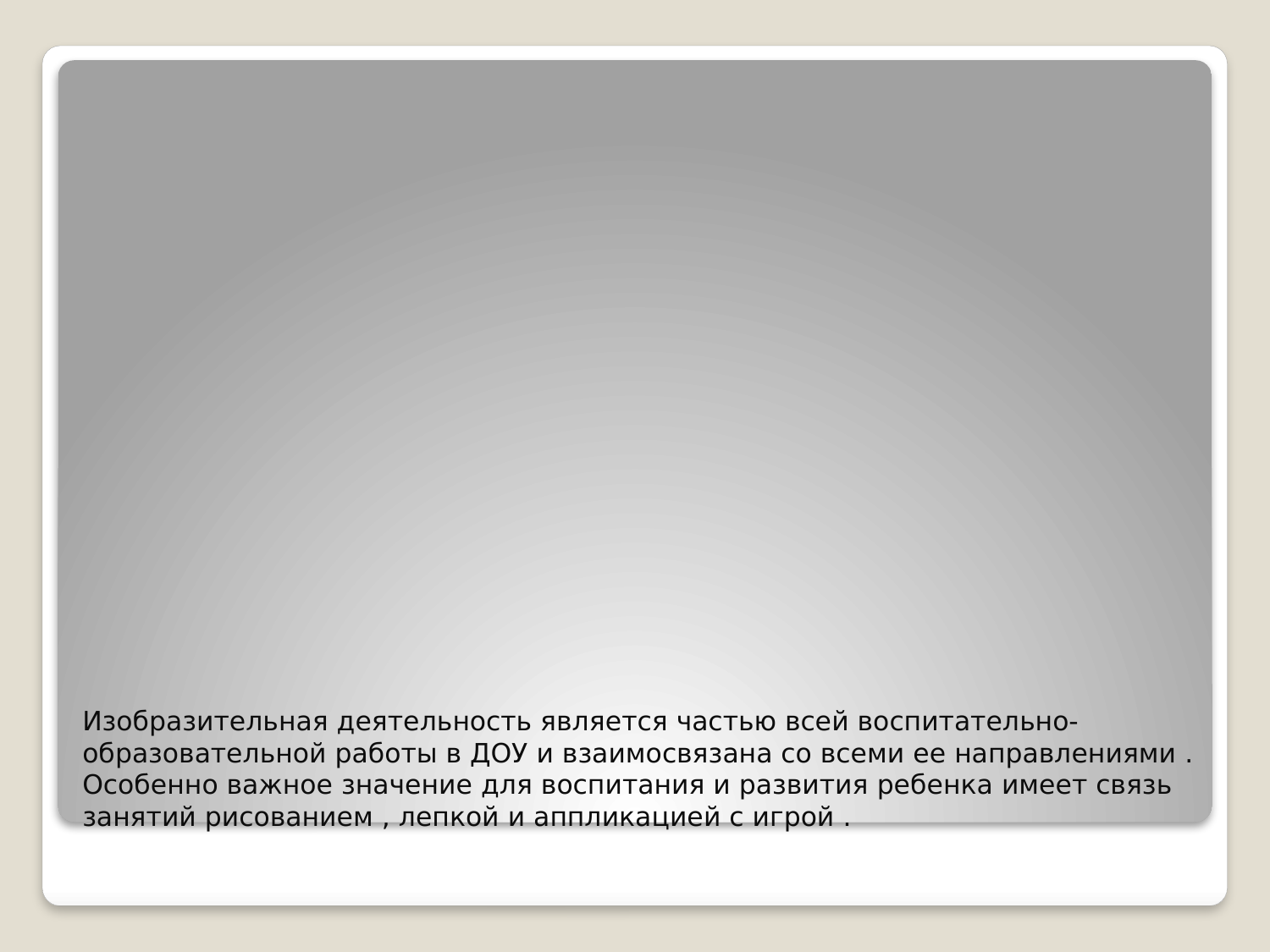

# Изобразительная деятельность является частью всей воспитательно-образовательной работы в ДОУ и взаимосвязана со всеми ее направлениями . Особенно важное значение для воспитания и развития ребенка имеет связь занятий рисованием , лепкой и аппликацией с игрой .